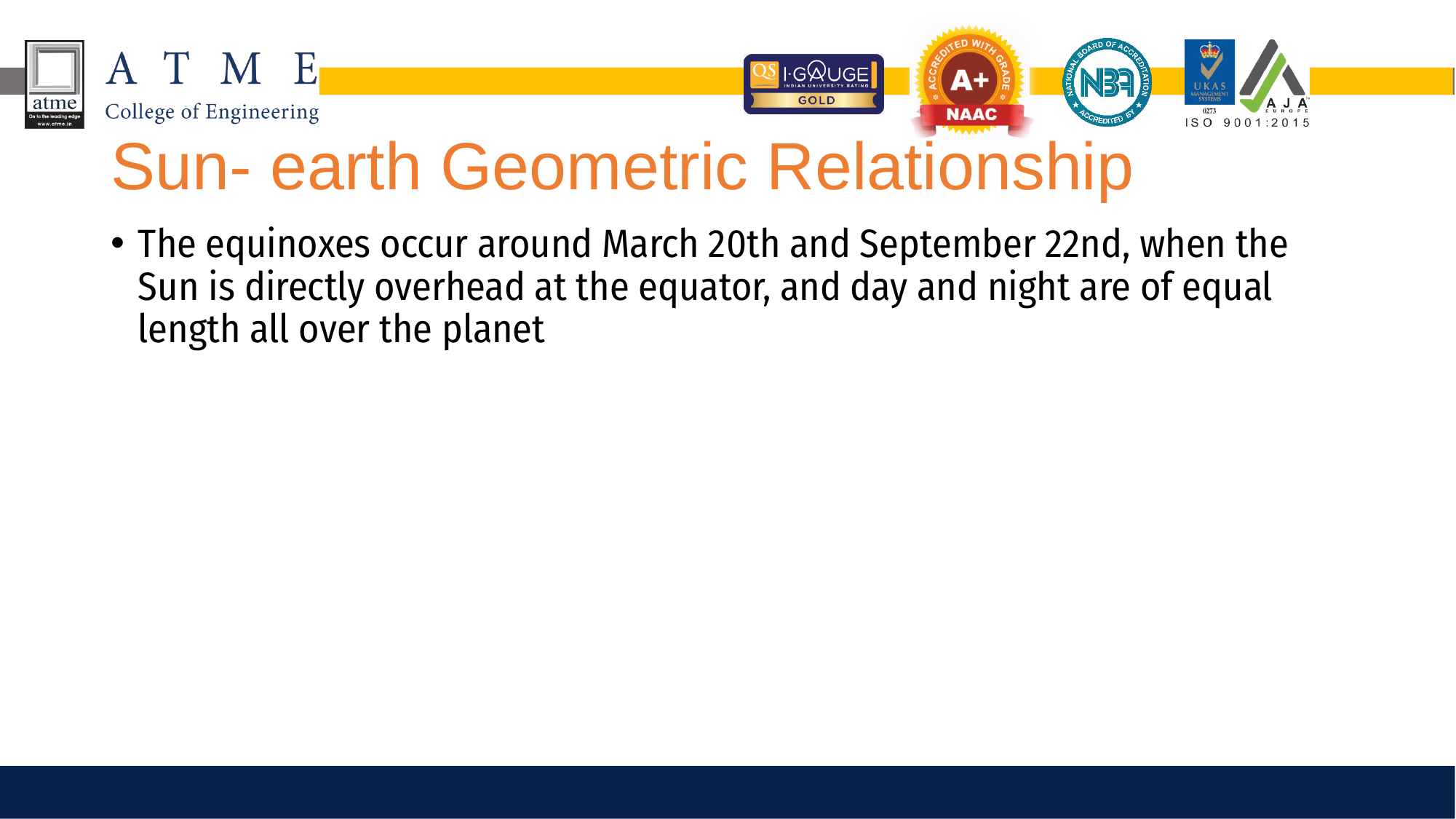

# Sun- earth Geometric Relationship
The equinoxes occur around March 20th and September 22nd, when the Sun is directly overhead at the equator, and day and night are of equal length all over the planet